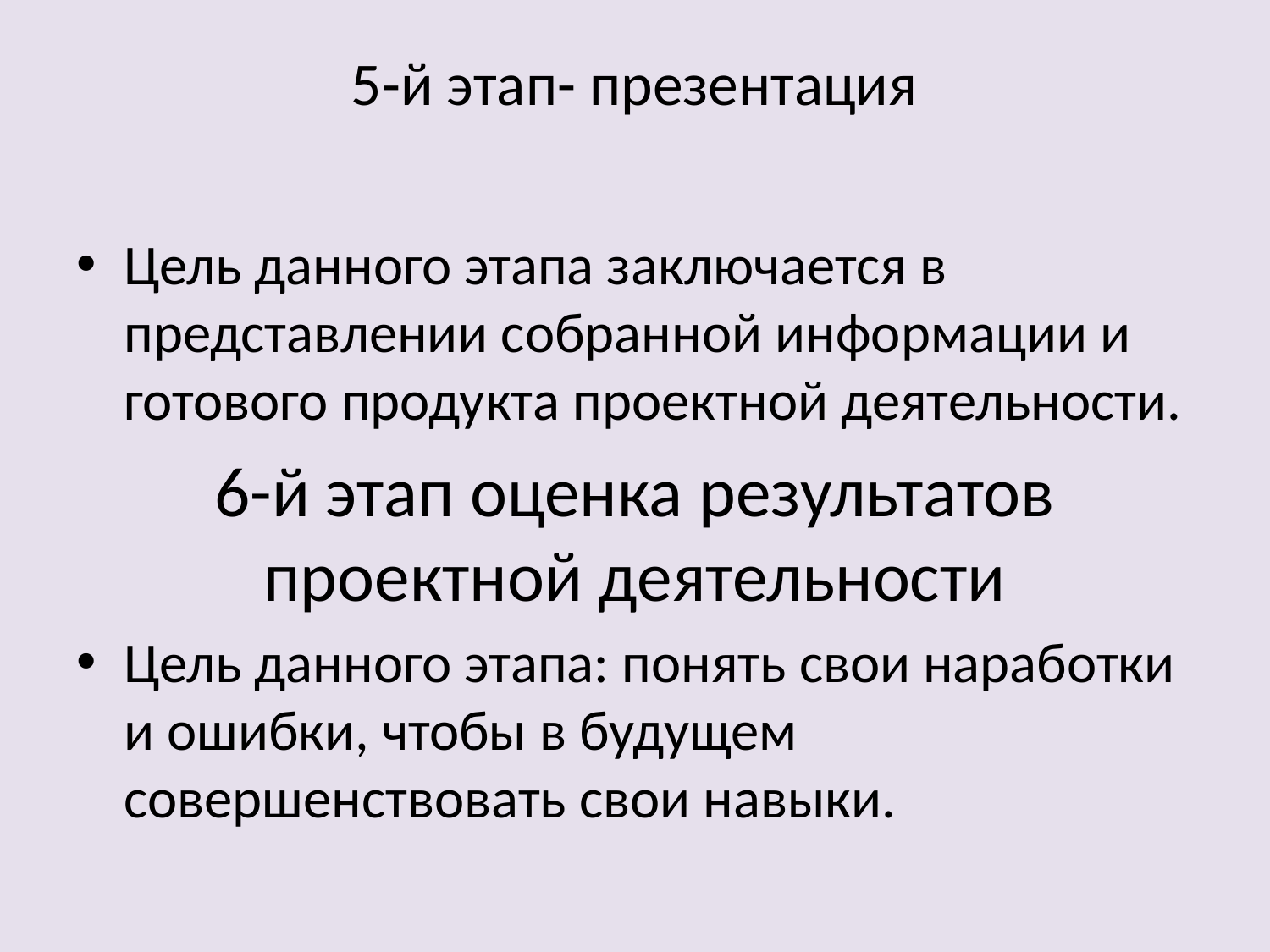

# 5-й этап- презентация
Цель данного этапа заключается в представлении собранной информации и готового продукта проектной деятельности.
6-й этап оценка результатов проектной деятельности
Цель данного этапа: понять свои наработки и ошибки, чтобы в будущем совершенствовать свои навыки.